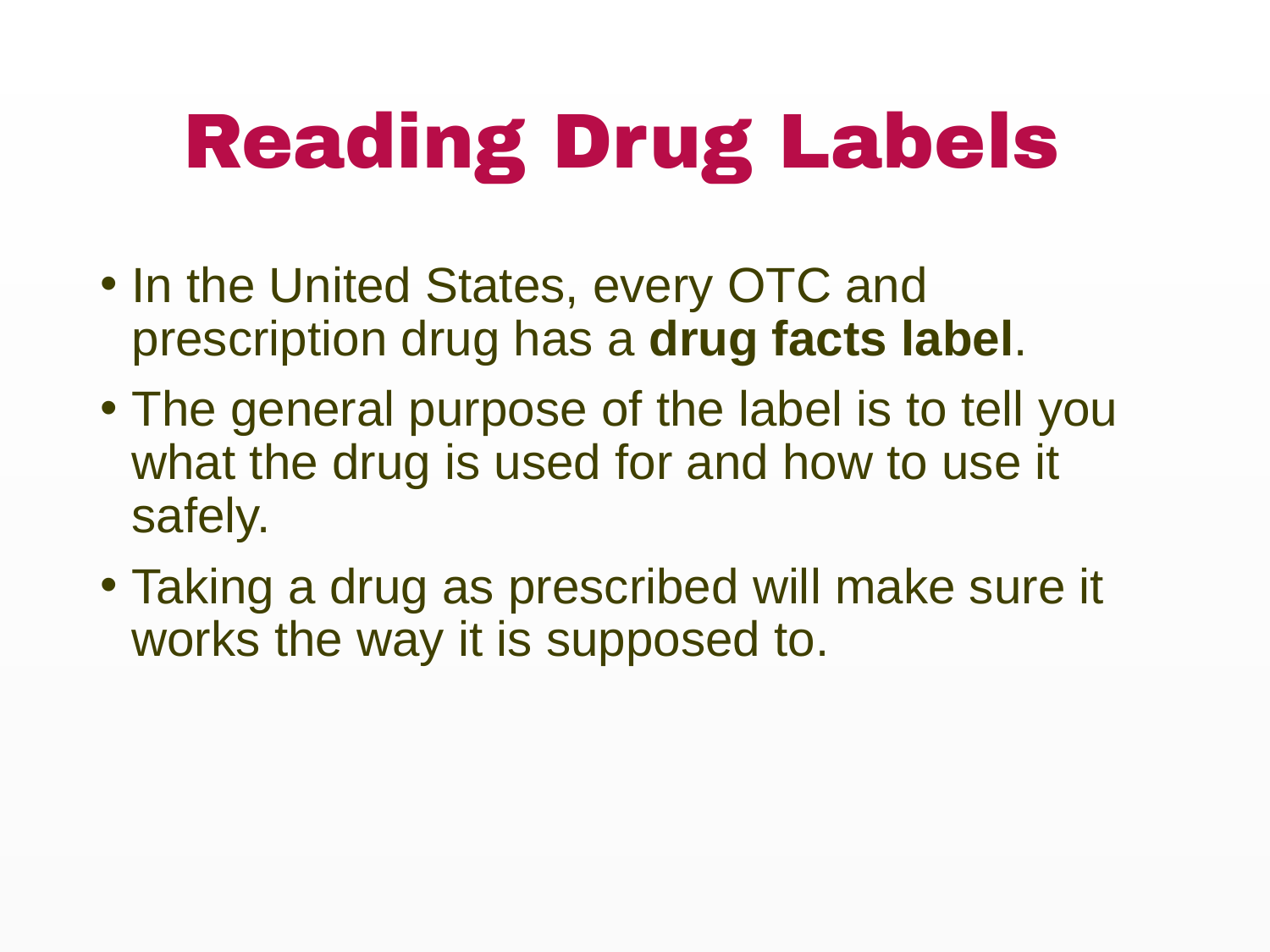

# Reading Drug Labels
In the United States, every OTC and prescription drug has a drug facts label.
The general purpose of the label is to tell you what the drug is used for and how to use it safely.
Taking a drug as prescribed will make sure it works the way it is supposed to.